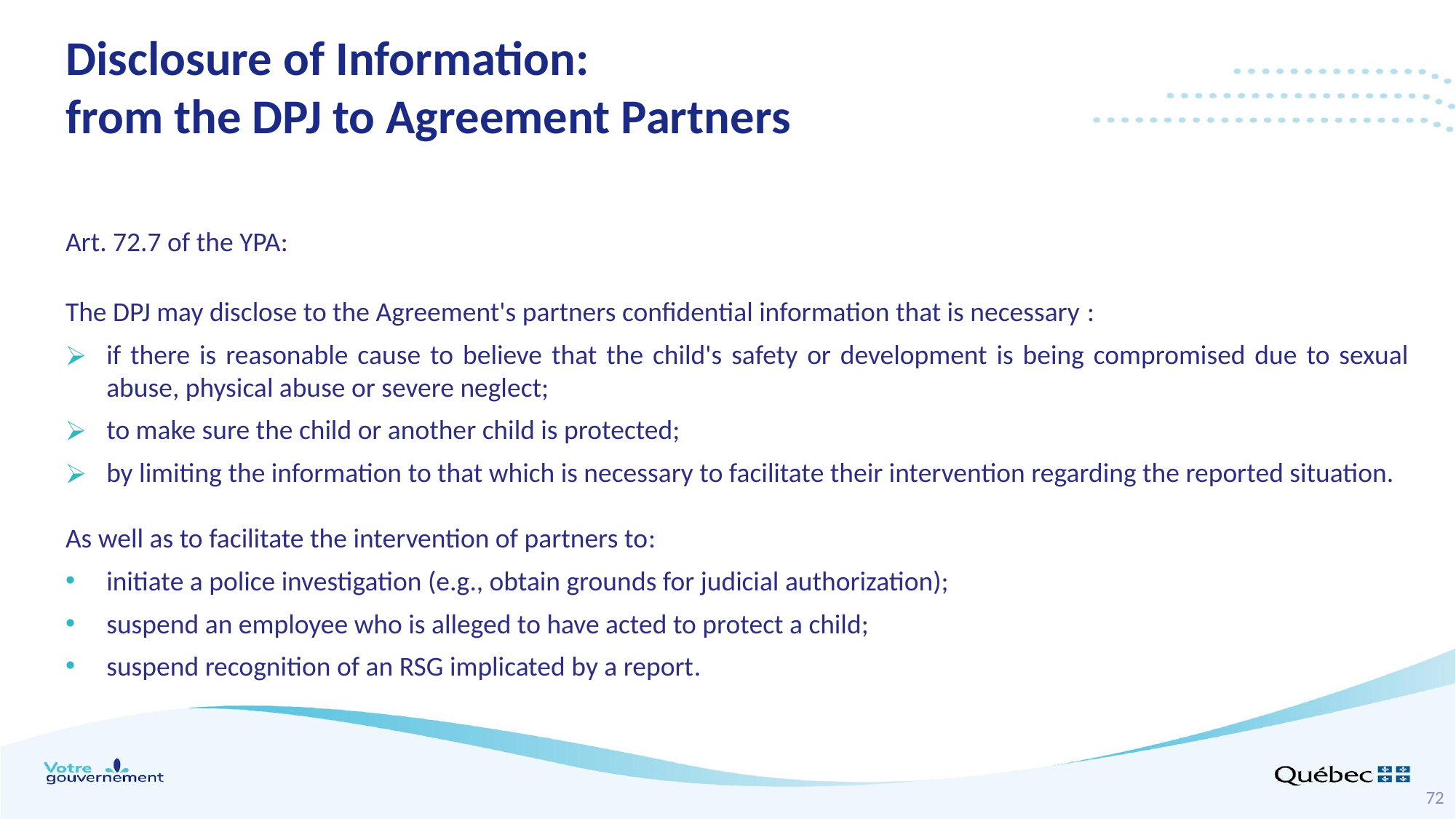

Disclosure of Information:
from the DPJ to Agreement Partners

Art. 72.7 of the YPA:

The DPJ may disclose to the Agreement's partners confidential information that is necessary :
if there is reasonable cause to believe that the child's safety or development is being compromised due to sexual abuse, physical abuse or severe neglect;
to make sure the child or another child is protected;
by limiting the information to that which is necessary to facilitate their intervention regarding the reported situation.

As well as to facilitate the intervention of partners to:
initiate a police investigation (e.g., obtain grounds for judicial authorization);
suspend an employee who is alleged to have acted to protect a child;
suspend recognition of an RSG implicated by a report.

72